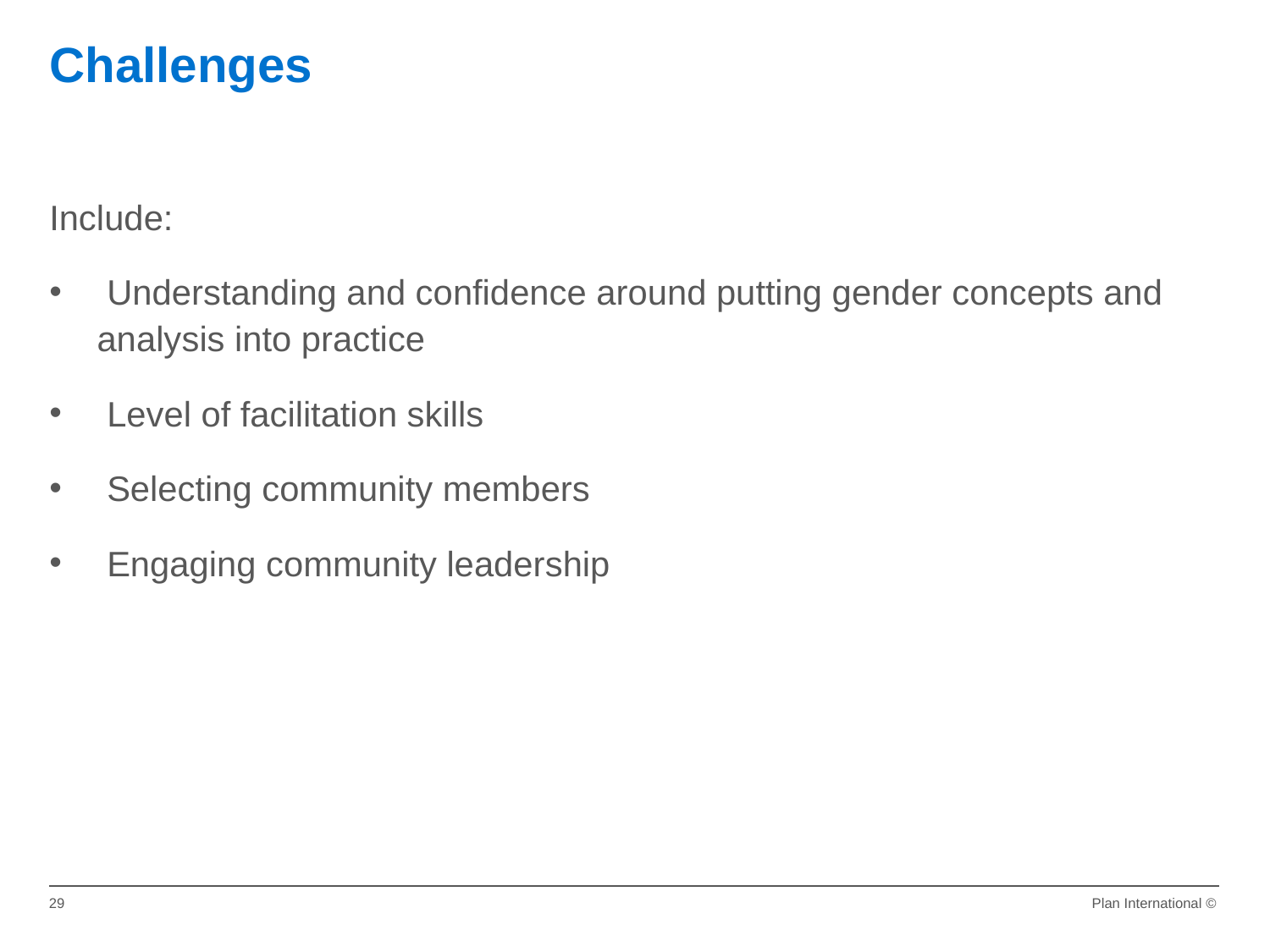

Challenges

Include:
 Understanding and confidence around putting gender concepts and analysis into practice
 Level of facilitation skills
 Selecting community members
 Engaging community leadership

29